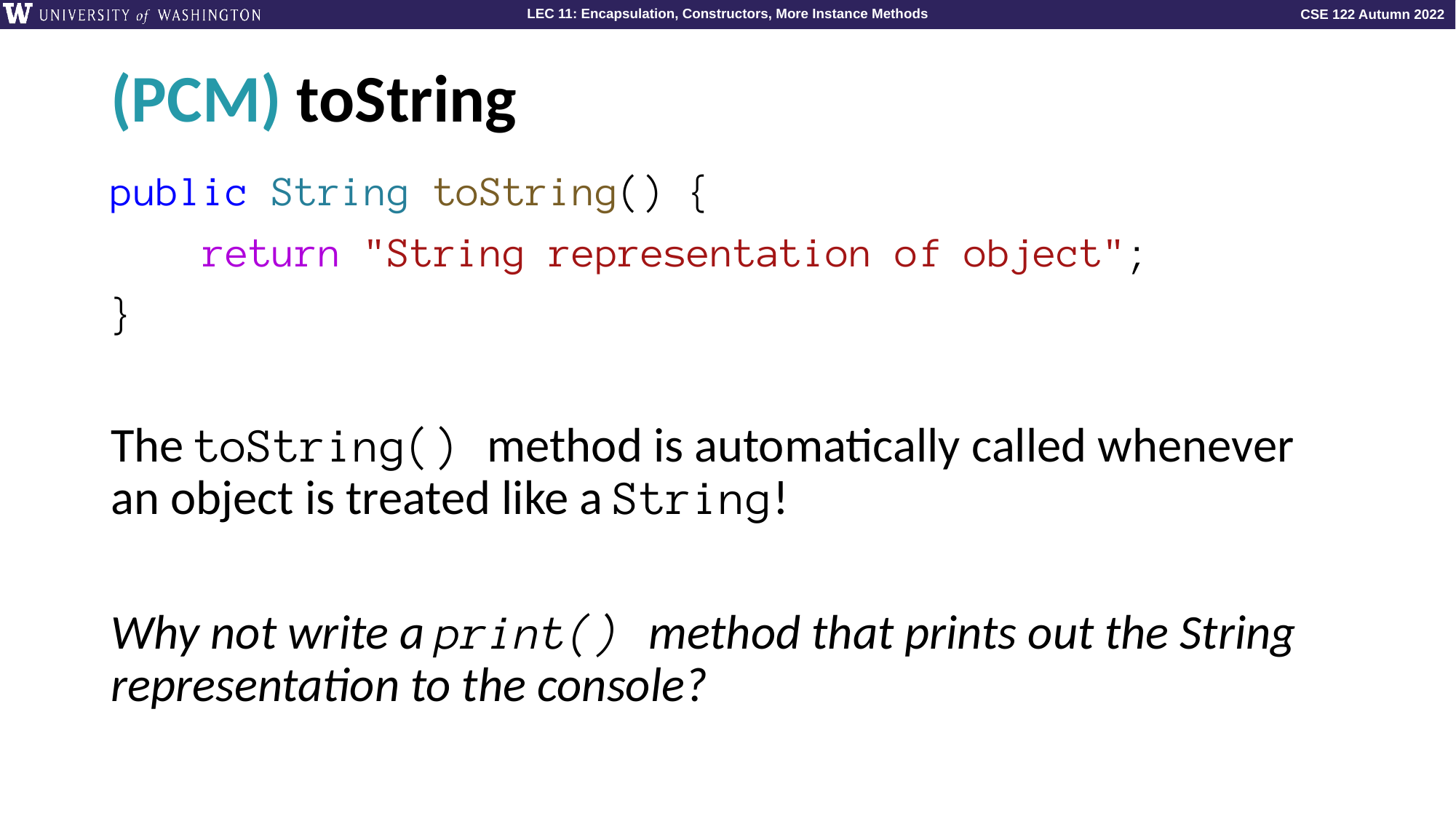

# (PCM) toString
public String toString() {
    return "String representation of object";
}

The toString() method is automatically called whenever an object is treated like a String!

Why not write a print() method that prints out the String representation to the console?